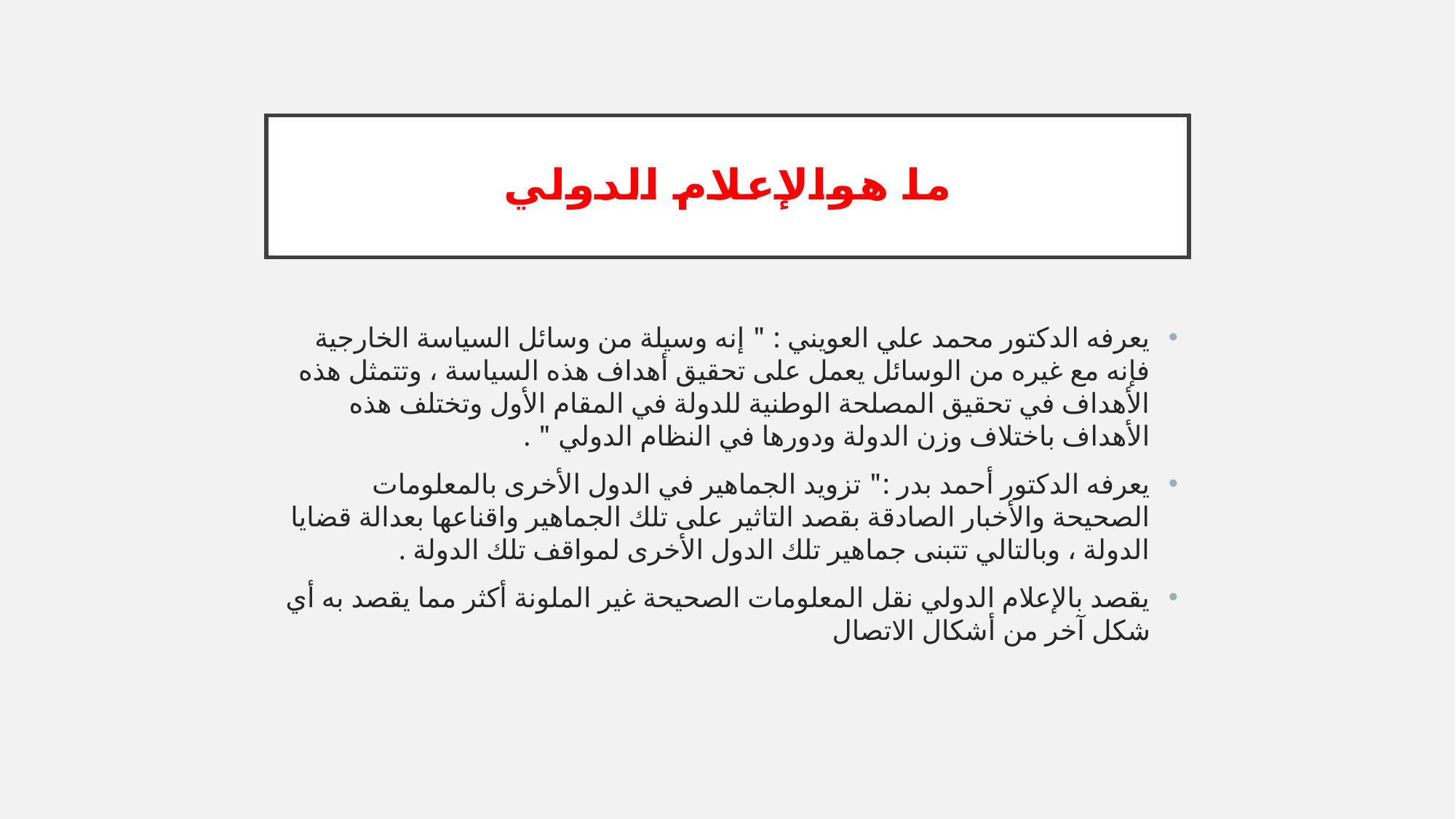

# ما هوالإعلام الدولي
يعرفه الدكتور محمد علي العويني : " إنه وسيلة من وسائل السياسة الخارجية فإنه مع غيره من الوسائل يعمل على تحقيق أهداف هذه السياسة ، وتتمثل هذه الأهداف في تحقيق المصلحة الوطنية للدولة في المقام الأول وتختلف هذه الأهداف باختلاف وزن الدولة ودورها في النظام الدولي " .
يعرفه الدكتور أحمد بدر :" تزويد الجماهير في الدول الأخرى بالمعلومات الصحيحة والأخبار الصادقة بقصد التاثير على تلك الجماهير واقناعها بعدالة قضايا الدولة ، وبالتالي تتبنى جماهير تلك الدول الأخرى لمواقف تلك الدولة .
يقصد بالإعلام الدولي نقل المعلومات الصحيحة غير الملونة أكثر مما يقصد به أي شكل آخر من أشكال الاتصال